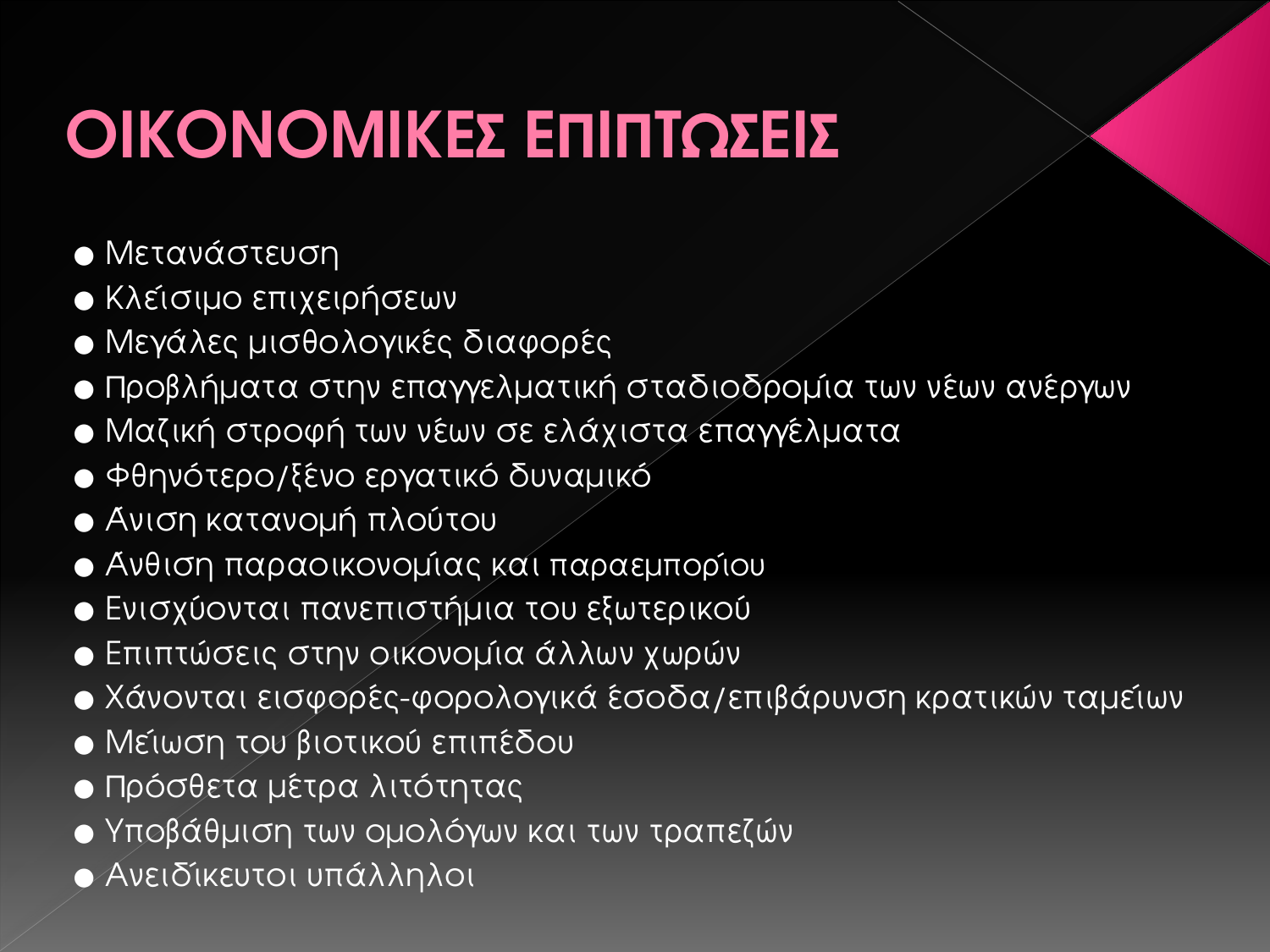

# ΟΙΚΟΝΟΜΙΚΕΣ ΕΠΙΠΤΩΣΕΙΣ
● Μετανάστευση
● Κλείσιμο επιχειρήσεων
● Μεγάλες μισθολογικές διαφορές
● Προβλήματα στην επαγγελματική σταδιοδρομία των νέων ανέργων
● Μαζική στροφή των νέων σε ελάχιστα επαγγέλματα
● Φθηνότερο/ξένο εργατικό δυναμικό
● Άνιση κατανομή πλούτου
● Άνθιση παραοικονομίας και παραεμπορίου
● Ενισχύονται πανεπιστήμια του εξωτερικού
● Επιπτώσεις στην οικονομία άλλων χωρών
● Χάνονται εισφορές-φορολογικά έσοδα/επιβάρυνση κρατικών ταμείων
● Μείωση του βιοτικού επιπέδου
● Πρόσθετα μέτρα λιτότητας
● Υποβάθμιση των ομολόγων και των τραπεζών
● Ανειδίκευτοι υπάλληλοι